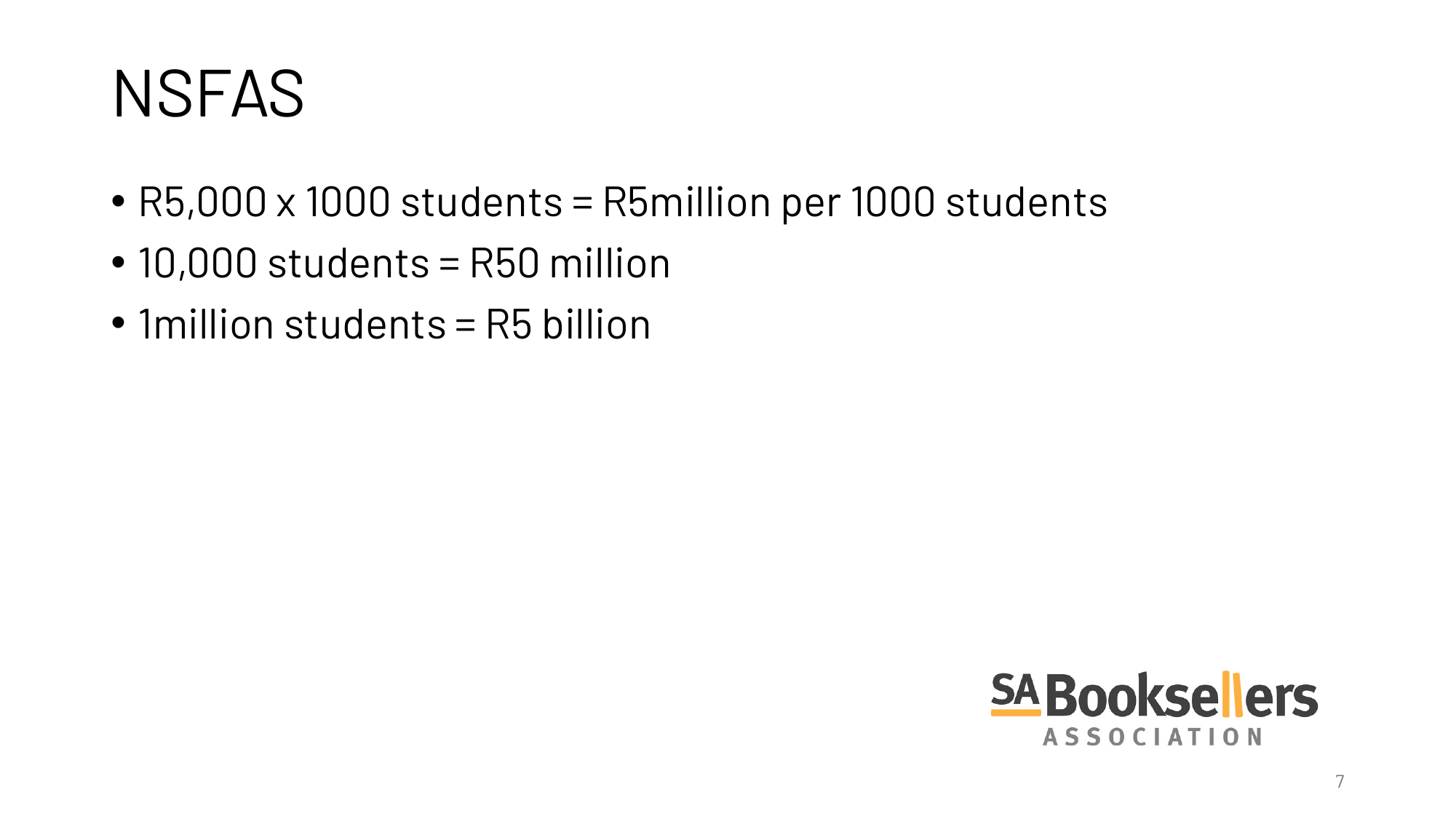

# NSFAS
R5,000 x 1000 students = R5million per 1000 students
10,000 students = R50 million
1million students = R5 billion

7